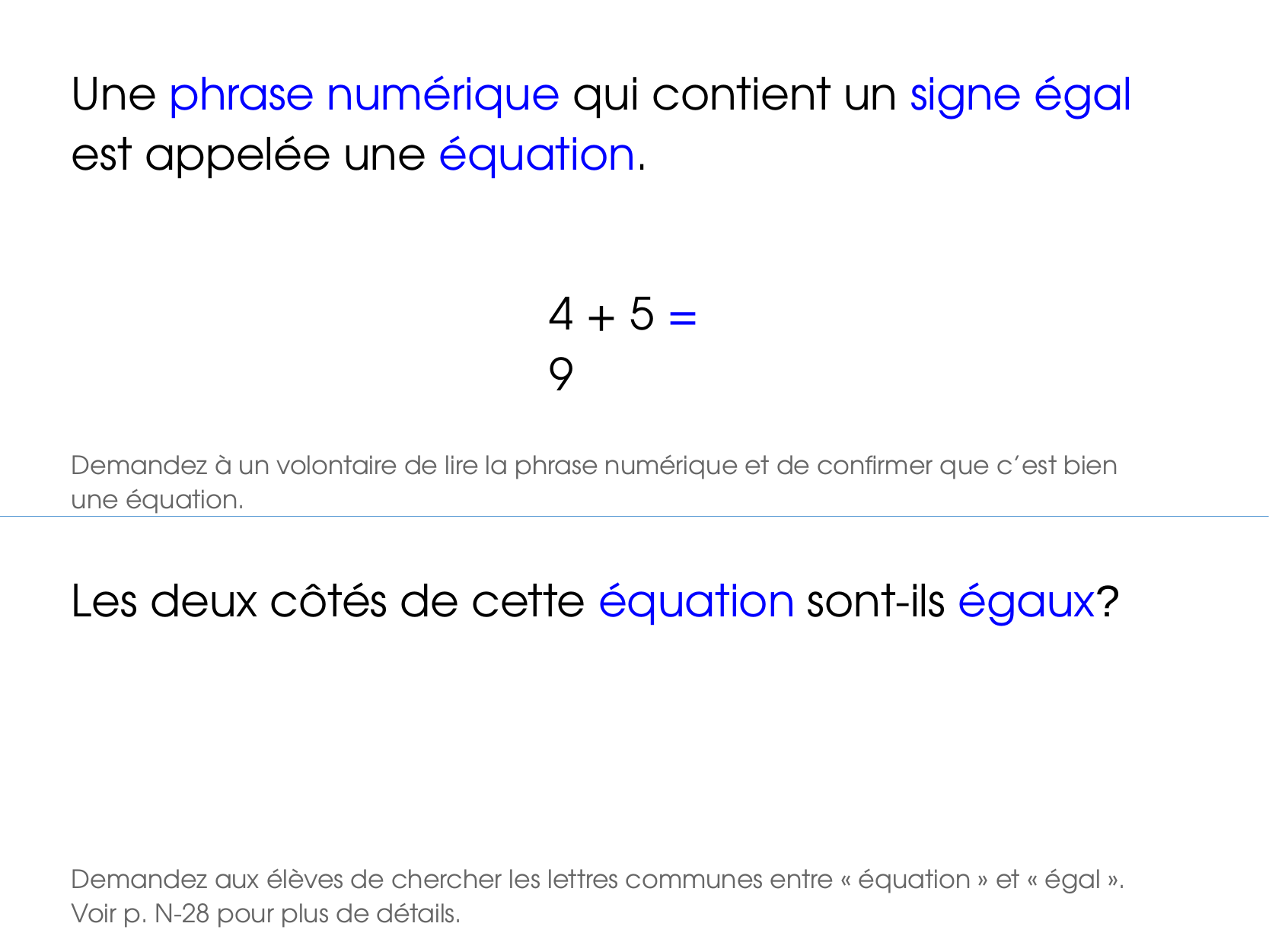

Une phrase numérique qui contient un signe égal est appelée une équation.
4 + 5 = 9
Demandez à un volontaire de lire la phrase numérique et de confirmer que c’est bien une équation.
Les deux côtés de cette équation sont-ils égaux?
Demandez aux élèves de chercher les lettres communes entre « équation » et « égal ». Voir p. N-28 pour plus de détails.